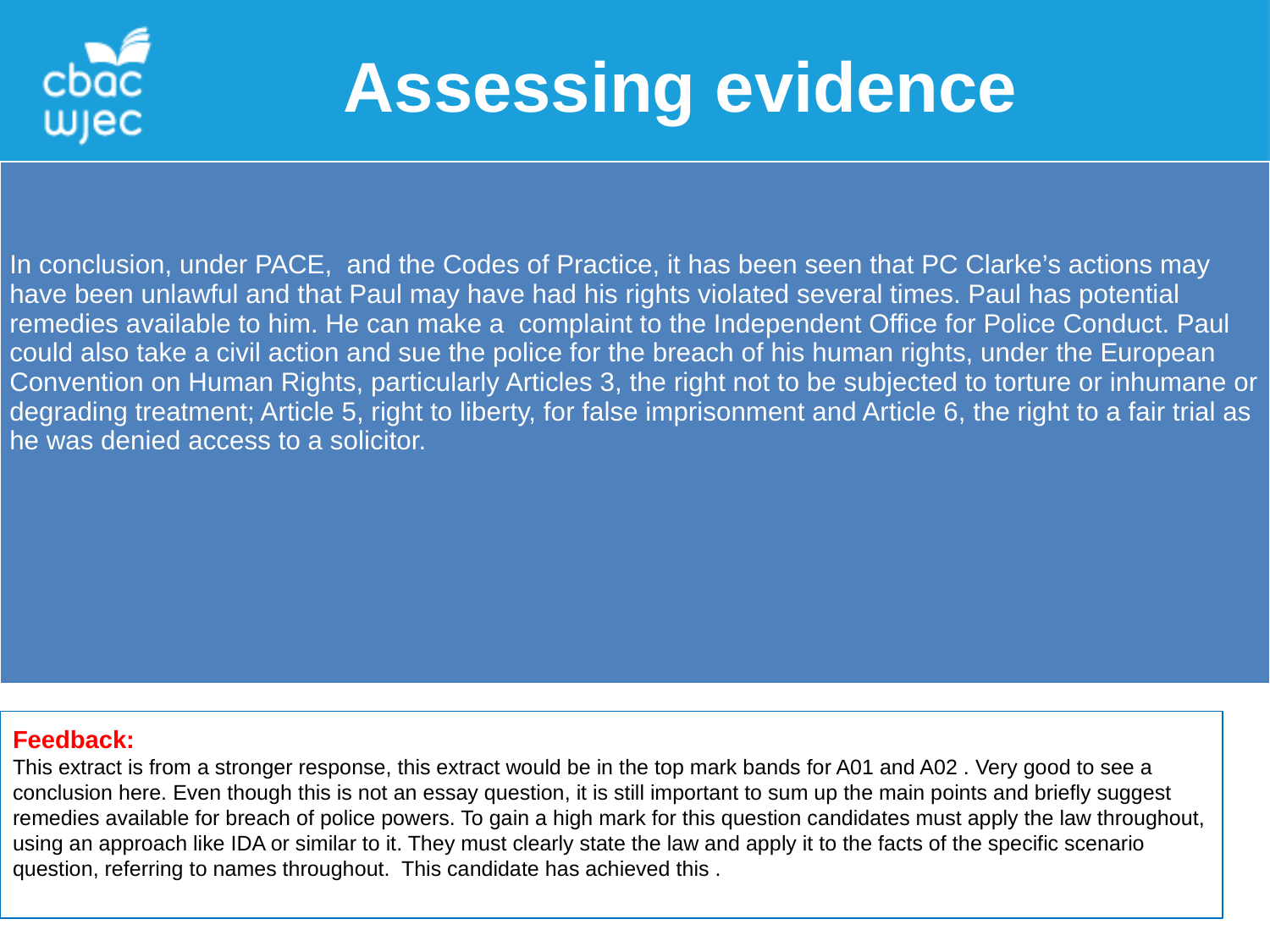

Assessing evidence
| In conclusion, under PACE, and the Codes of Practice, it has been seen that PC Clarke’s actions may have been unlawful and that Paul may have had his rights violated several times. Paul has potential remedies available to him. He can make a complaint to the Independent Office for Police Conduct. Paul could also take a civil action and sue the police for the breach of his human rights, under the European Convention on Human Rights, particularly Articles 3, the right not to be subjected to torture or inhumane or degrading treatment; Article 5, right to liberty, for false imprisonment and Article 6, the right to a fair trial as he was denied access to a solicitor. |
| --- |
Feedback:
This extract is from a stronger response, this extract would be in the top mark bands for A01 and A02 . Very good to see a conclusion here. Even though this is not an essay question, it is still important to sum up the main points and briefly suggest remedies available for breach of police powers. To gain a high mark for this question candidates must apply the law throughout, using an approach like IDA or similar to it. They must clearly state the law and apply it to the facts of the specific scenario question, referring to names throughout.  This candidate has achieved this .